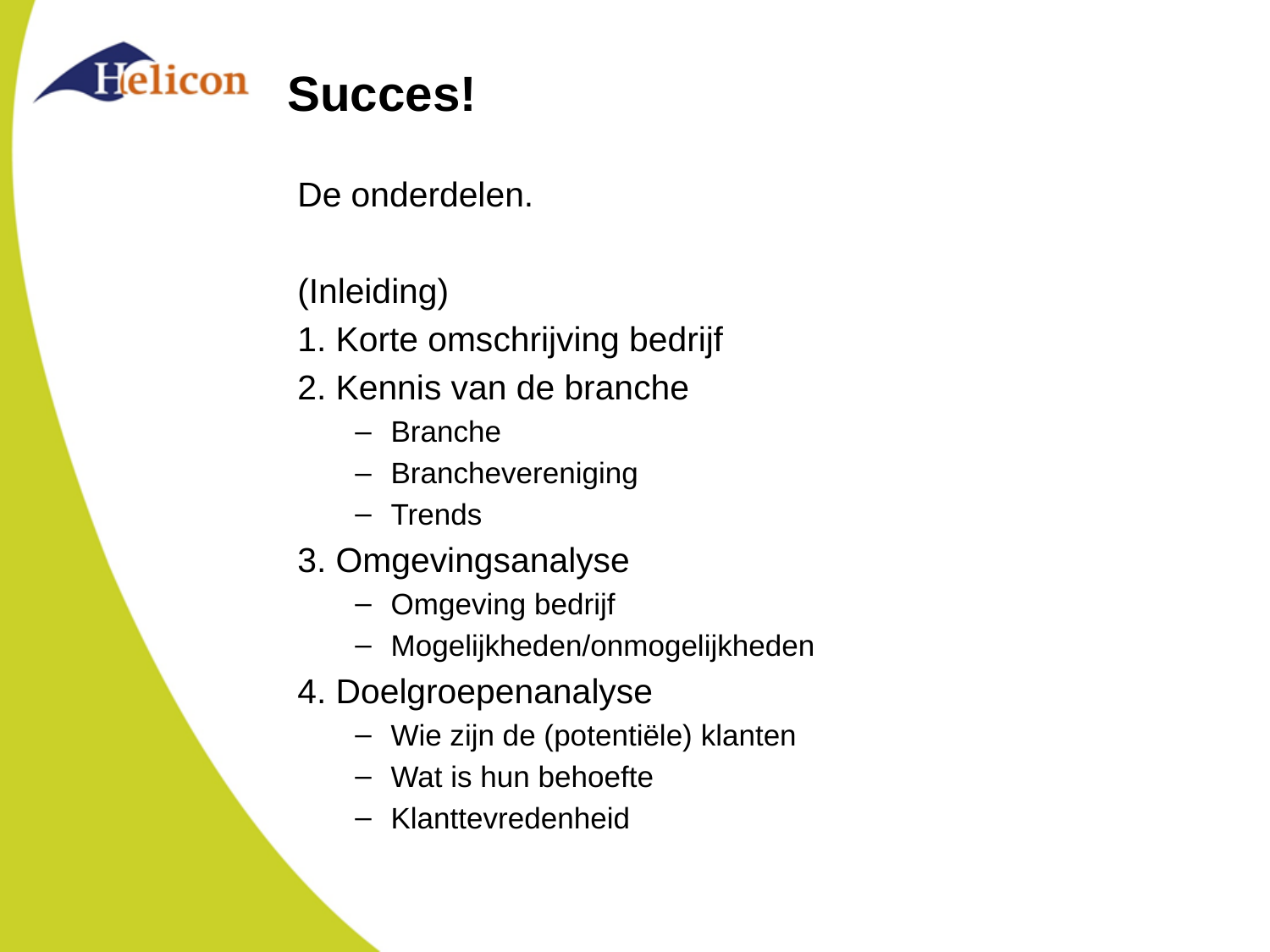

# Succes!
De onderdelen.

(Inleiding)
1. Korte omschrijving bedrijf
2. Kennis van de branche
Branche
Branchevereniging
Trends
3. Omgevingsanalyse
Omgeving bedrijf
Mogelijkheden/onmogelijkheden
4. Doelgroepenanalyse
Wie zijn de (potentiële) klanten
Wat is hun behoefte
Klanttevredenheid